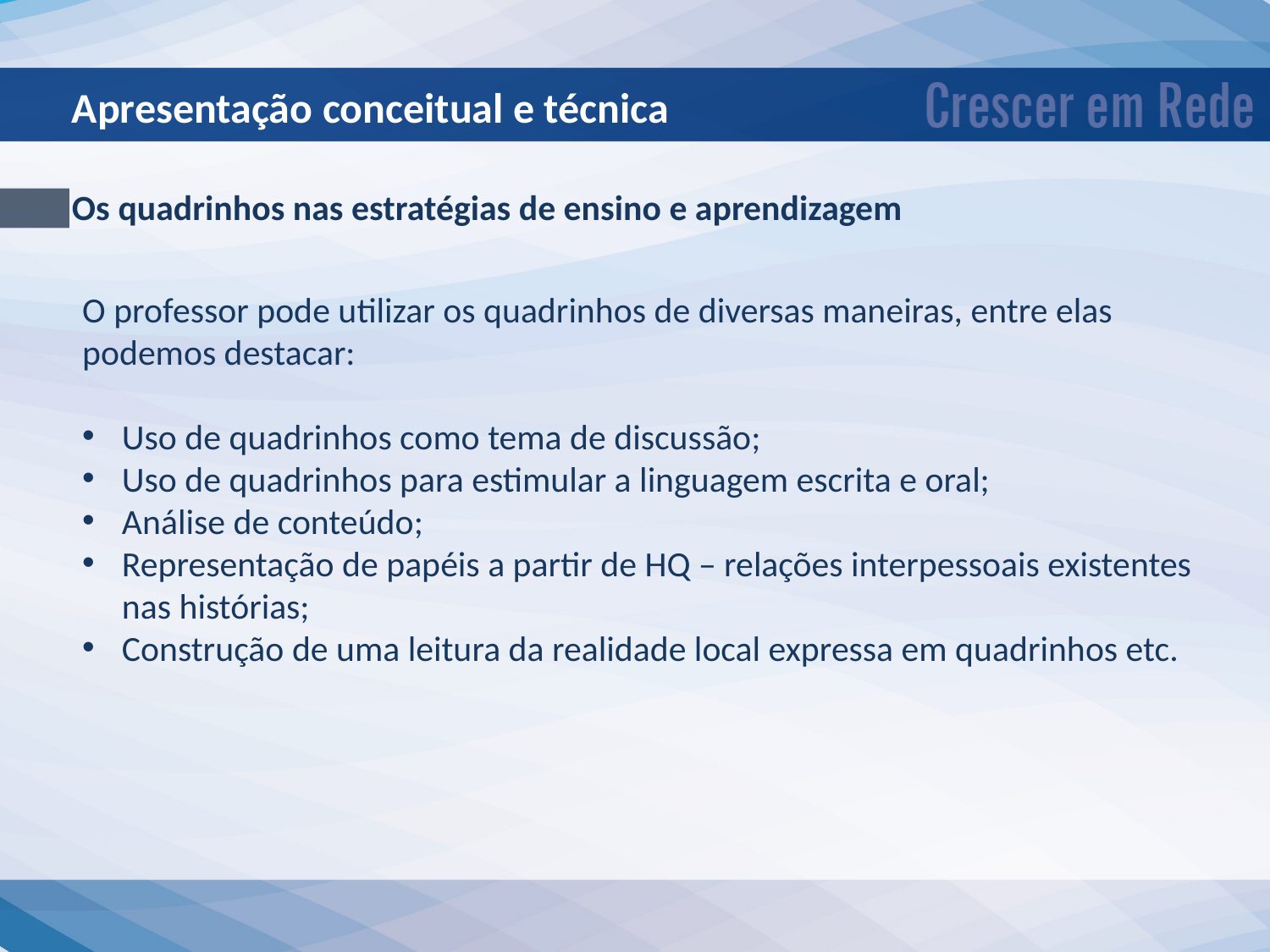

Apresentação conceitual e técnica
Os quadrinhos nas estratégias de ensino e aprendizagem

O professor pode utilizar os quadrinhos de diversas maneiras, entre elas podemos destacar:

Uso de quadrinhos como tema de discussão;
Uso de quadrinhos para estimular a linguagem escrita e oral;
Análise de conteúdo;
Representação de papéis a partir de HQ – relações interpessoais existentes nas histórias;
Construção de uma leitura da realidade local expressa em quadrinhos etc.